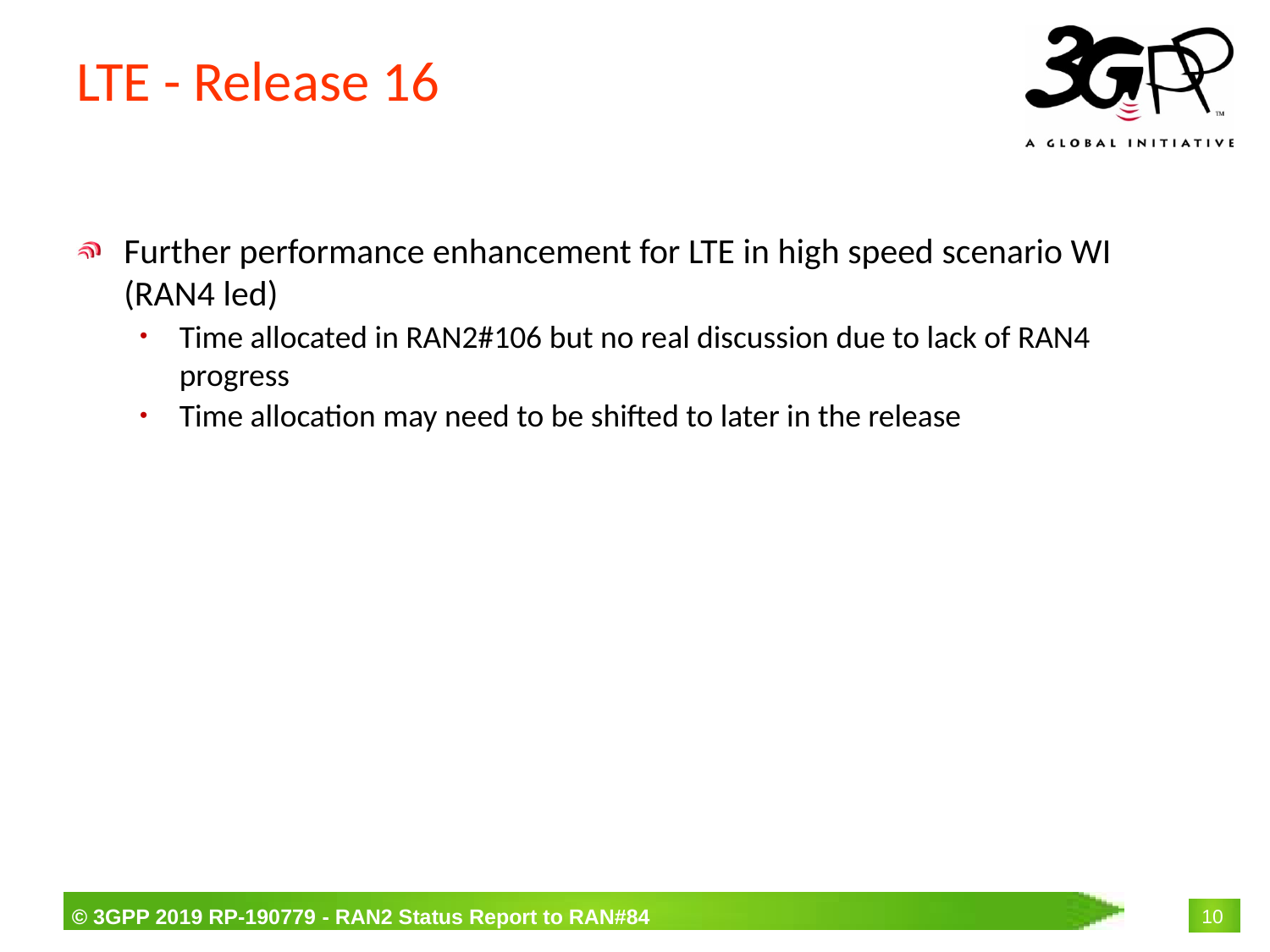

# LTE - Release 16
Further performance enhancement for LTE in high speed scenario WI (RAN4 led)
Time allocated in RAN2#106 but no real discussion due to lack of RAN4 progress
Time allocation may need to be shifted to later in the release